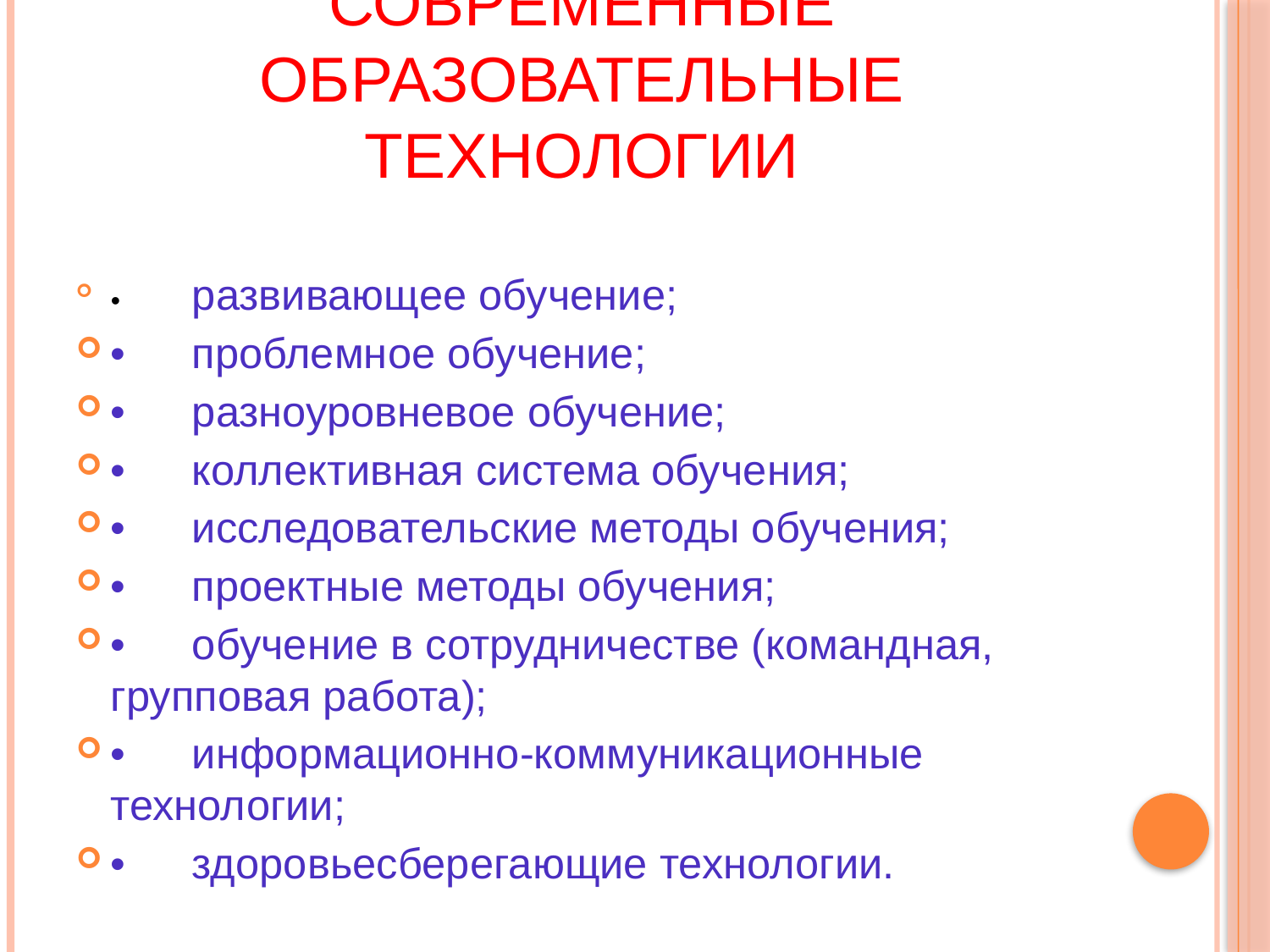

# Современные образовательные технологии

•	развивающее обучение;
•	проблемное обучение;
•	разноуровневое обучение;
•	коллективная система обучения;
•	исследовательские методы обучения;
•	проектные методы обучения;
•	обучение в сотрудничестве (командная, групповая работа);
•	информационно-коммуникационные технологии;
•	здоровьесберегающие технологии.